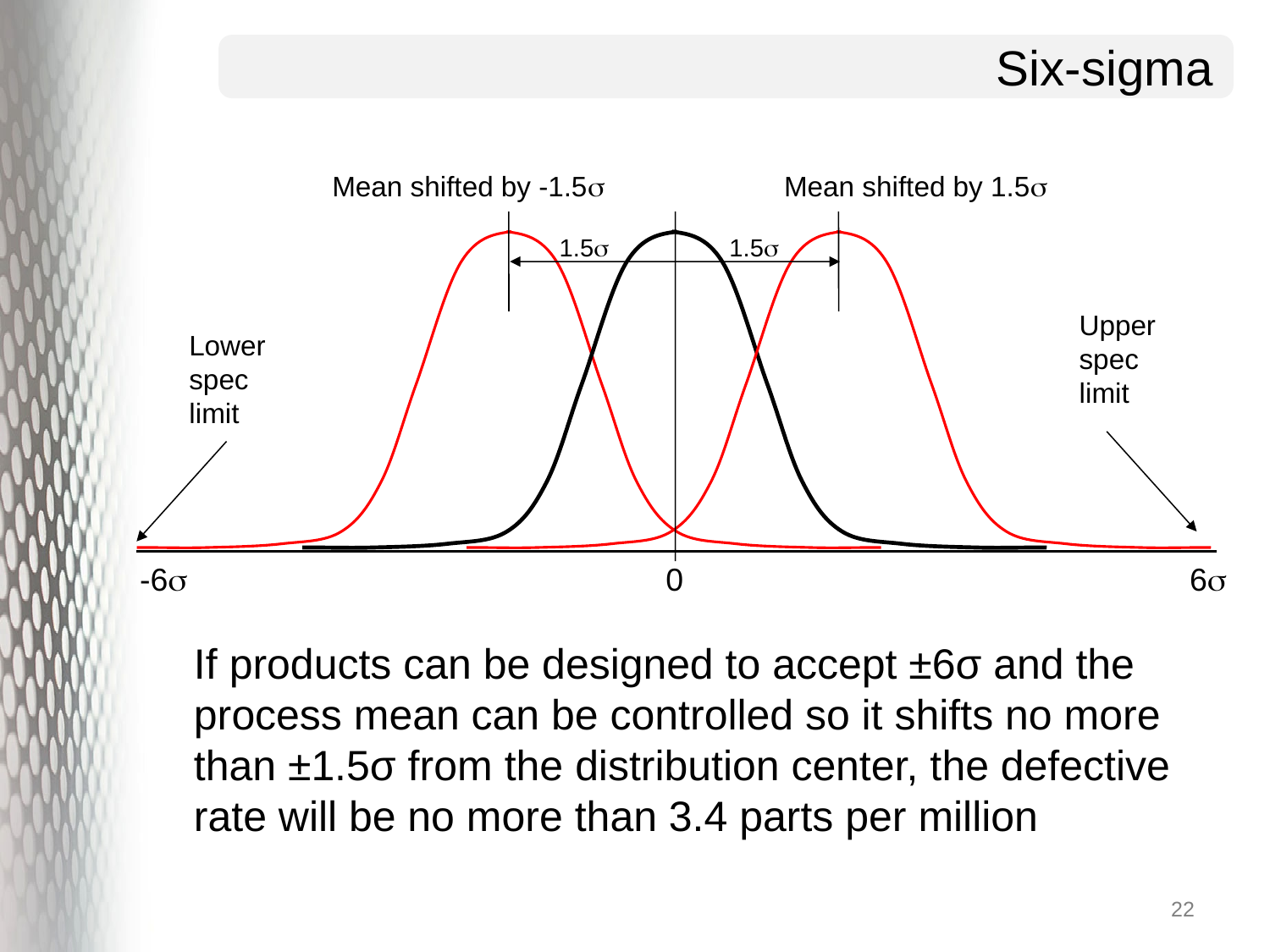

# Six-sigma
Mean shifted by -1.5σ
Mean shifted by 1.5σ

1.5σ
1.5σ

Upper spec limit
Lower spec limit

-6σ
0
6σ
If products can be designed to accept ±6σ and the process mean can be controlled so it shifts no more than ±1.5σ from the distribution center, the defective rate will be no more than 3.4 parts per million